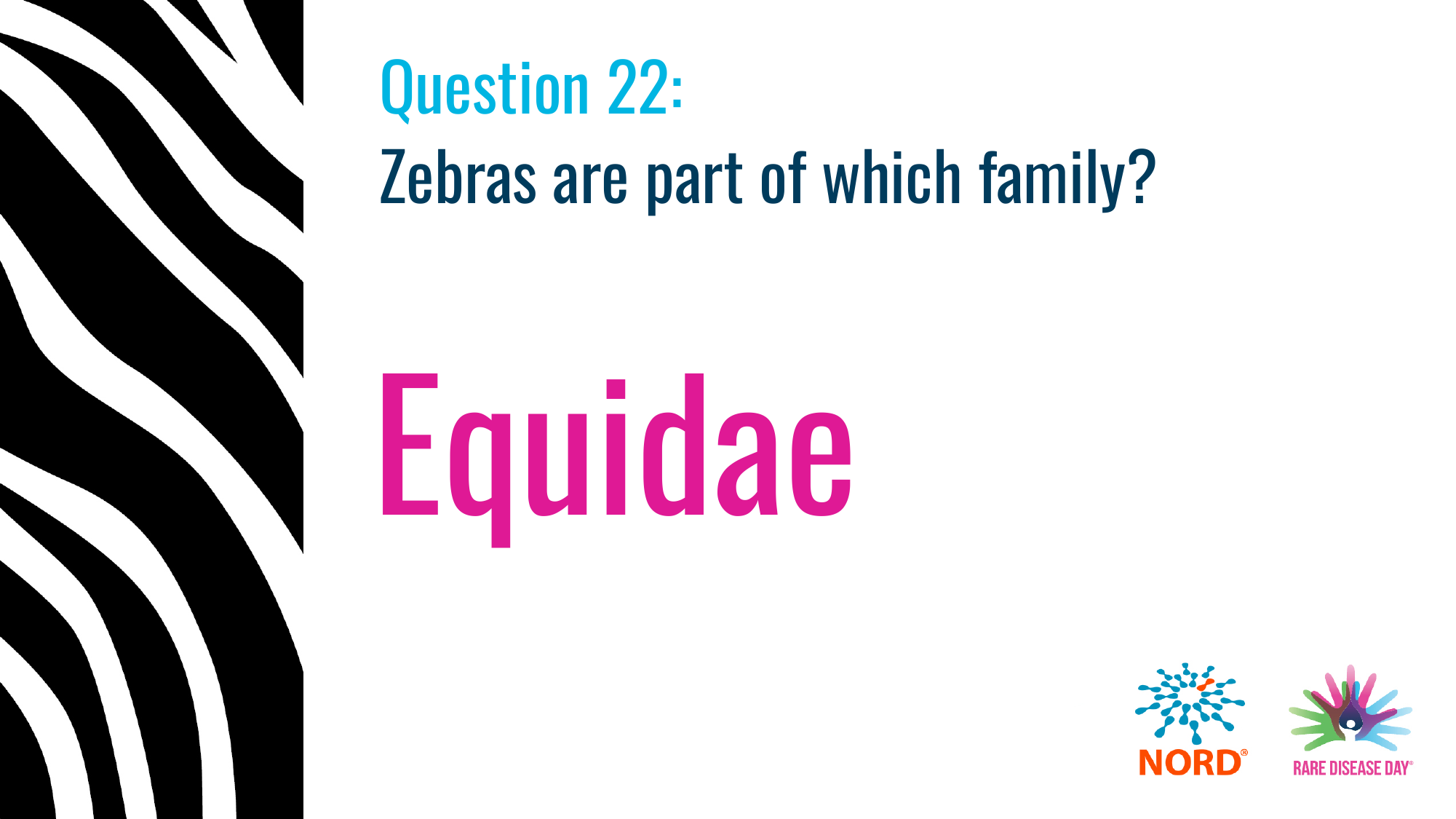

# Question 22:
Zebras are part of which family?
Equidae